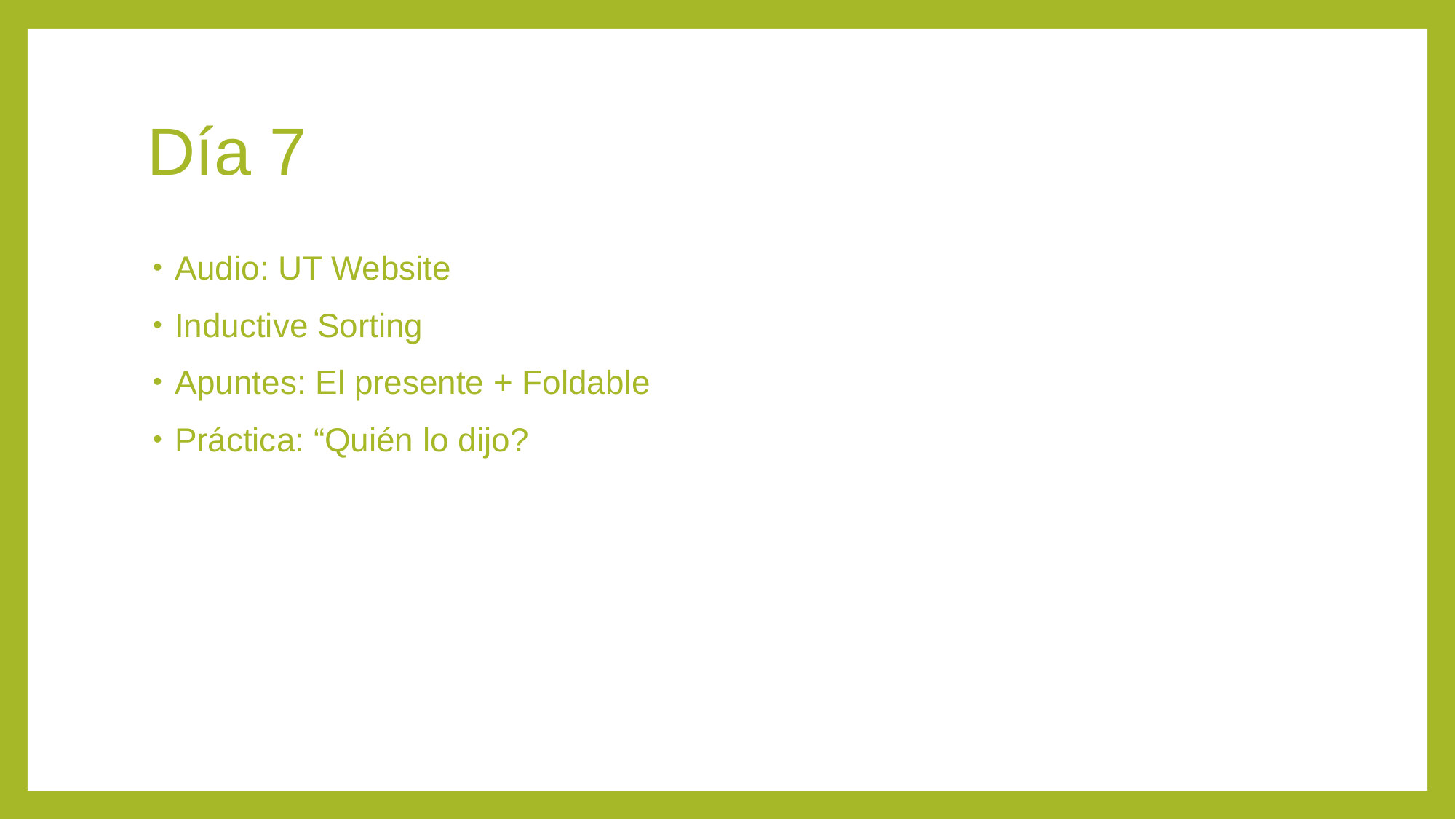

# Día 7
Audio: UT Website
Inductive Sorting
Apuntes: El presente + Foldable
Práctica: “Quién lo dijo?